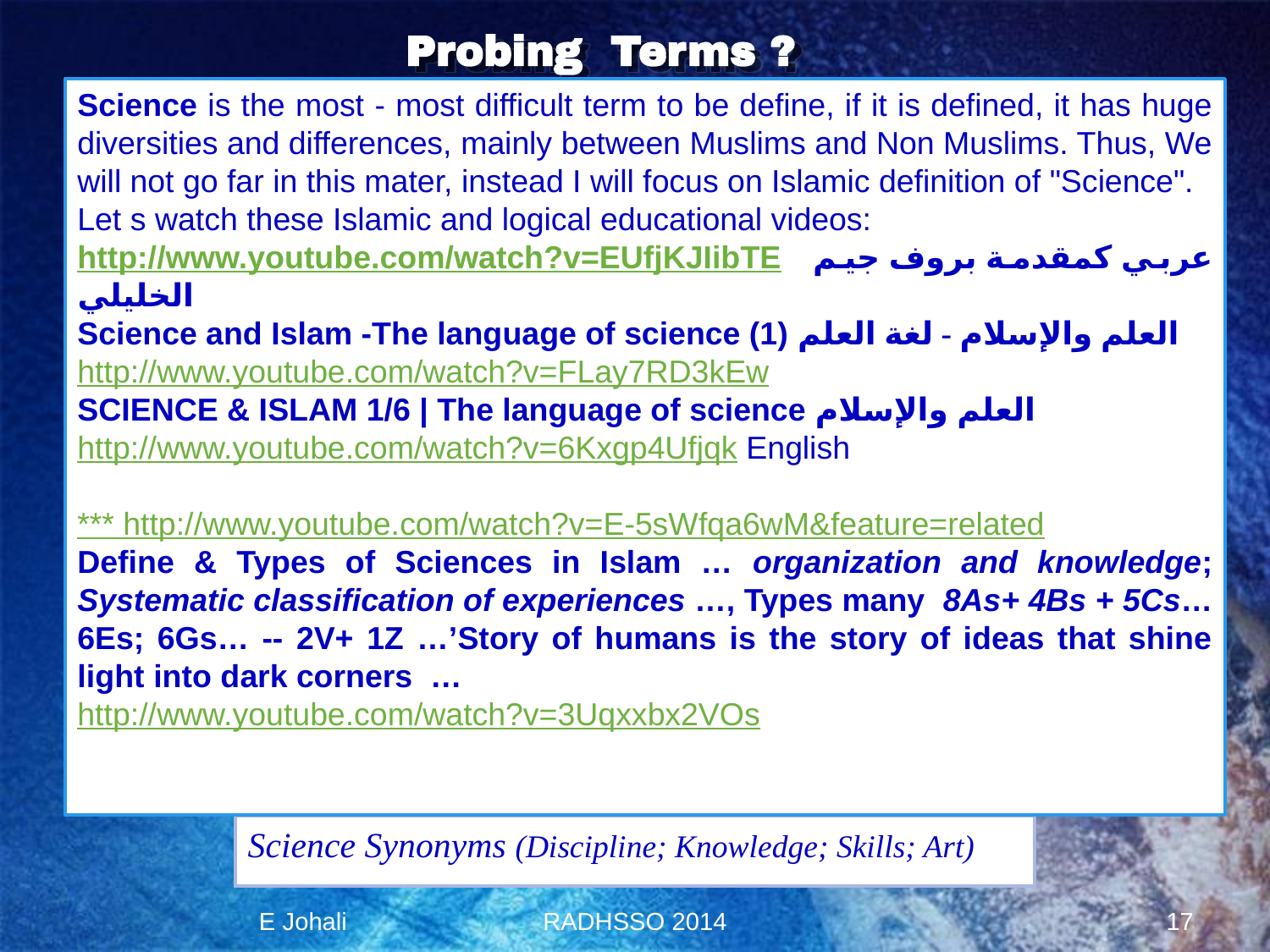

# Probing  Terms ? Huge Meanings ; Synonyms
Science is the most - most difficult term to be define, if it is defined, it has huge diversities and differences, mainly between Muslims and Non Muslims. Thus, We will not go far in this mater, instead I will focus on Islamic definition of "Science".
Let s watch these Islamic and logical educational videos:
http://www.youtube.com/watch?v=EUfjKJIibTE  عربي كمقدمة بروف جيم الخليلي
Science and Islam -The language of science (1) العلم والإسلام - لغة العلم
http://www.youtube.com/watch?v=FLay7RD3kEw
SCIENCE & ISLAM 1/6 | The language of science العلم والإسلام
http://www.youtube.com/watch?v=6Kxgp4Ufjqk English

*** http://www.youtube.com/watch?v=E-5sWfqa6wM&feature=related
Define & Types of Sciences in Islam … organization and knowledge; Systematic classification of experiences …, Types many  8As+ 4Bs + 5Cs…6Es; 6Gs… -- 2V+ 1Z …’Story of humans is the story of ideas that shine light into dark corners  …
http://www.youtube.com/watch?v=3Uqxxbx2VOs

Science Synonyms (Discipline; Knowledge; Skills; Art)

E Johali
RADHSSO 2014
17